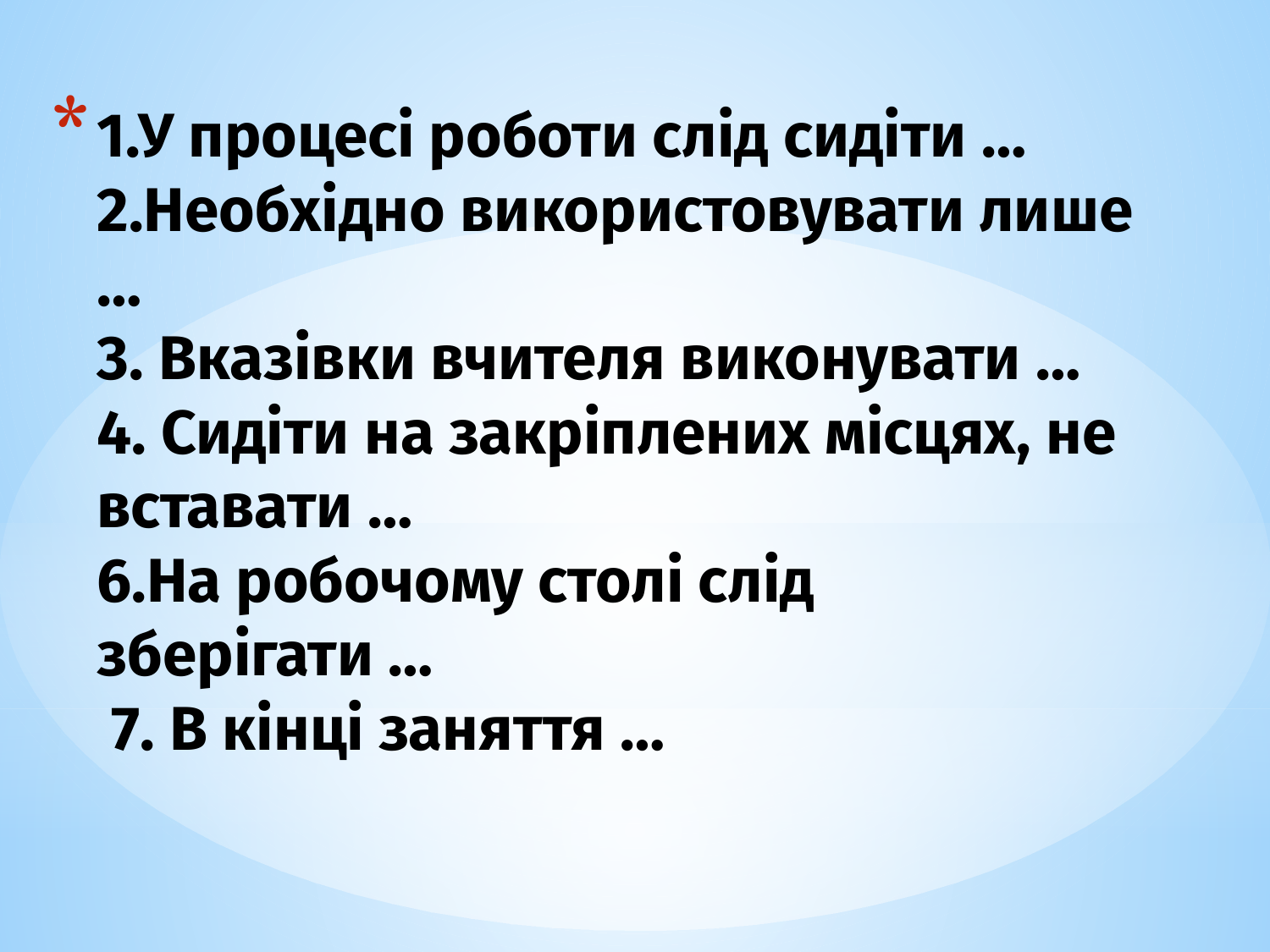

# 1.У процесі роботи слід сидіти … 2.Необхідно використовувати лише … 3. Вказівки вчителя виконувати … 4. Сидіти на закріплених місцях, не вставати … 6.На робочому столі слід зберігати … 7. В кінці заняття …